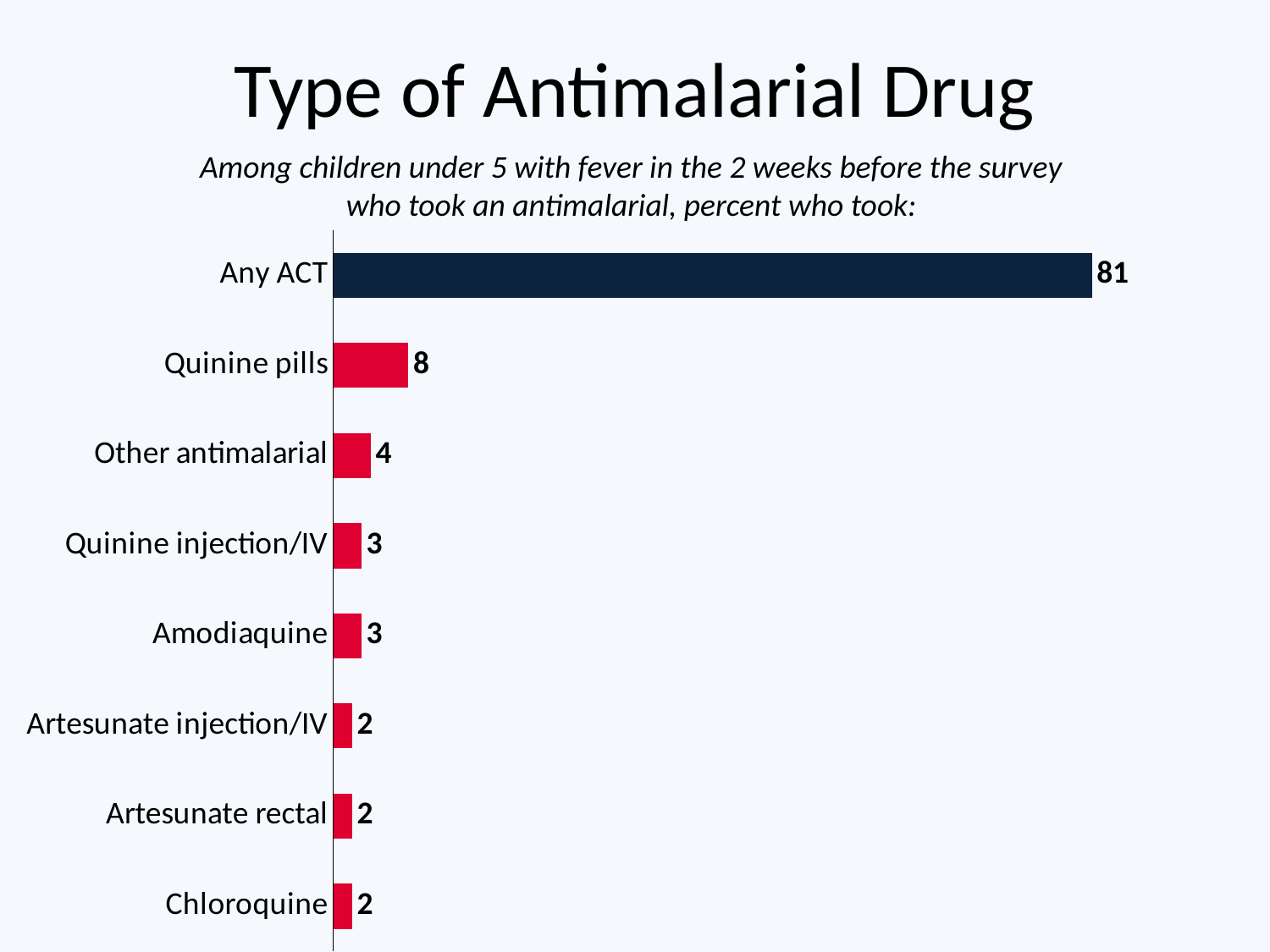

# Type of Antimalarial Drug
Among children under 5 with fever in the 2 weeks before the survey
who took an antimalarial, percent who took:

### Chart

| Category | Series 1 |
|---|---|
| Chloroquine | 2.0 |
| Artesunate rectal | 2.0 |
| Artesunate injection/IV | 2.0 |
| Amodiaquine | 3.0 |
| Quinine injection/IV | 3.0 |
| Other antimalarial | 4.0 |
| Quinine pills | 8.0 |
| Any ACT | 81.0 |